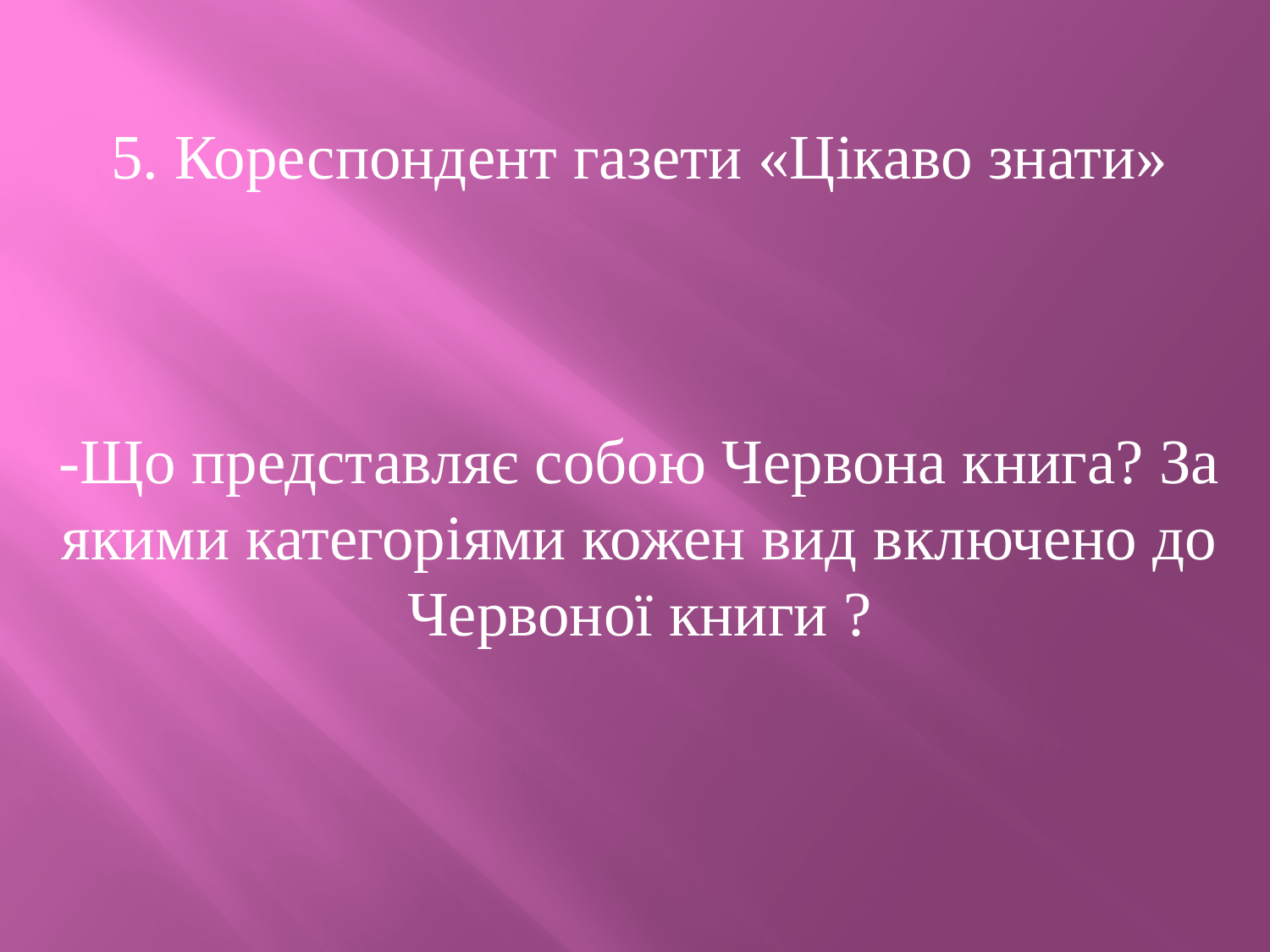

5. Кореспондент газети «Цiкаво знати»

-Що представляє собою Червона книга? За якими категорiями кожен вид включено до Червоної книги ?